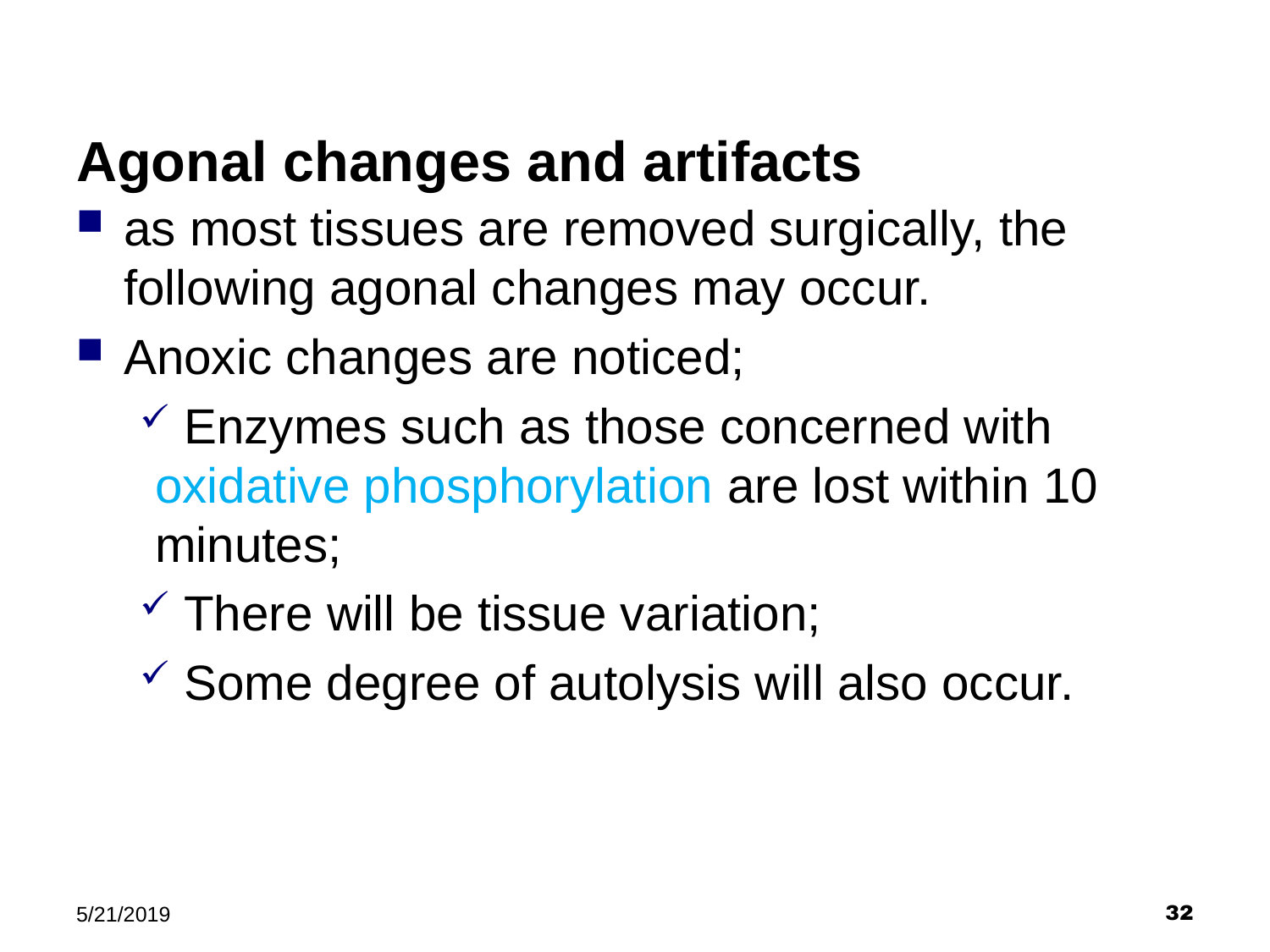

# Agonal changes and artifacts
as most tissues are removed surgically, the following agonal changes may occur.
Anoxic changes are noticed;
 Enzymes such as those concerned with oxidative phosphorylation are lost within 10 minutes;
 There will be tissue variation;
 Some degree of autolysis will also occur.

5/21/2019
32